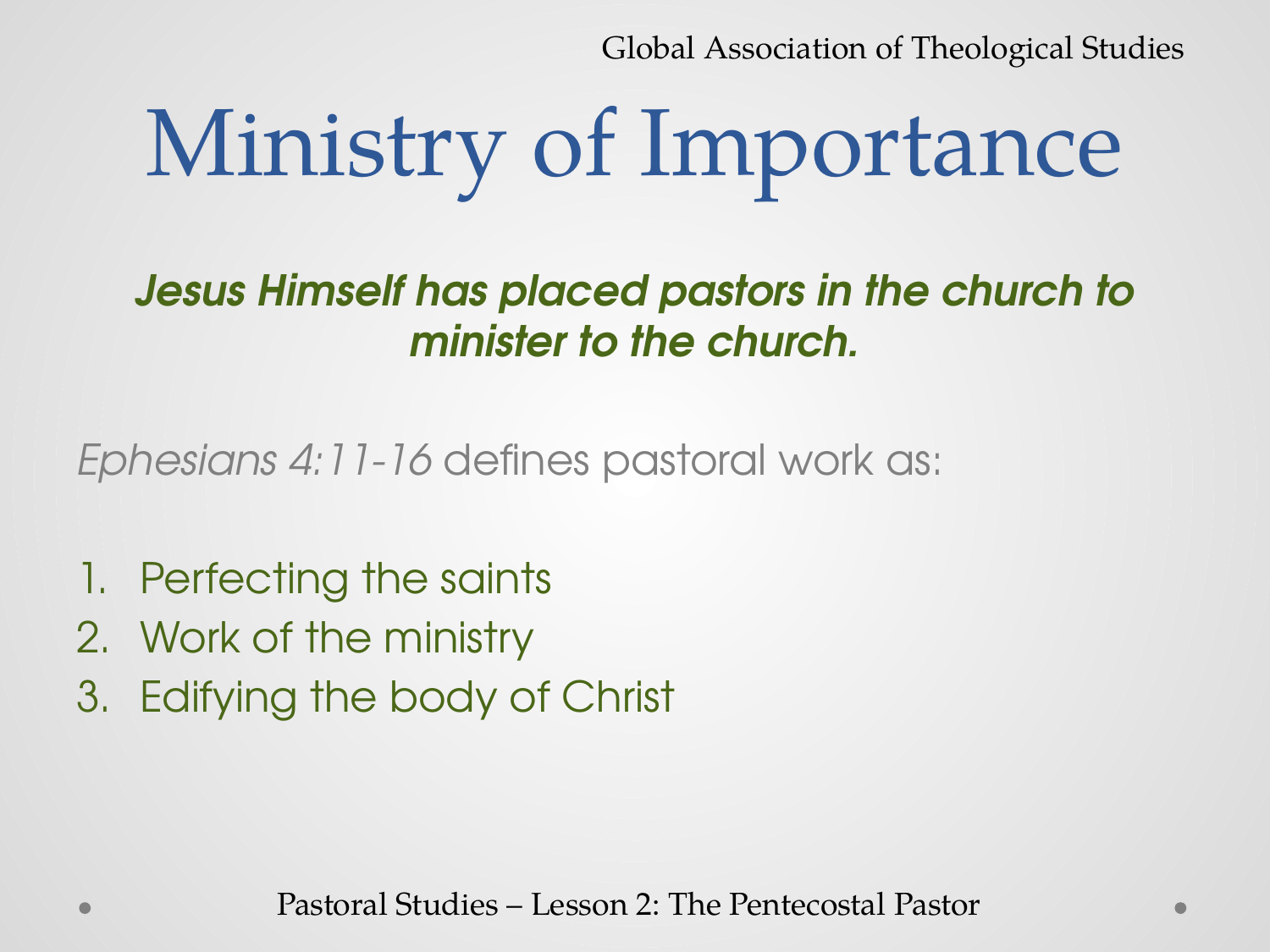

# Ministry of Importance
Global Association of Theological Studies
Jesus Himself has placed pastors in the church to minister to the church.

Ephesians 4:11-16 defines pastoral work as:

Perfecting the saints
Work of the ministry
Edifying the body of Christ
Pastoral Studies – Lesson 2: The Pentecostal Pastor